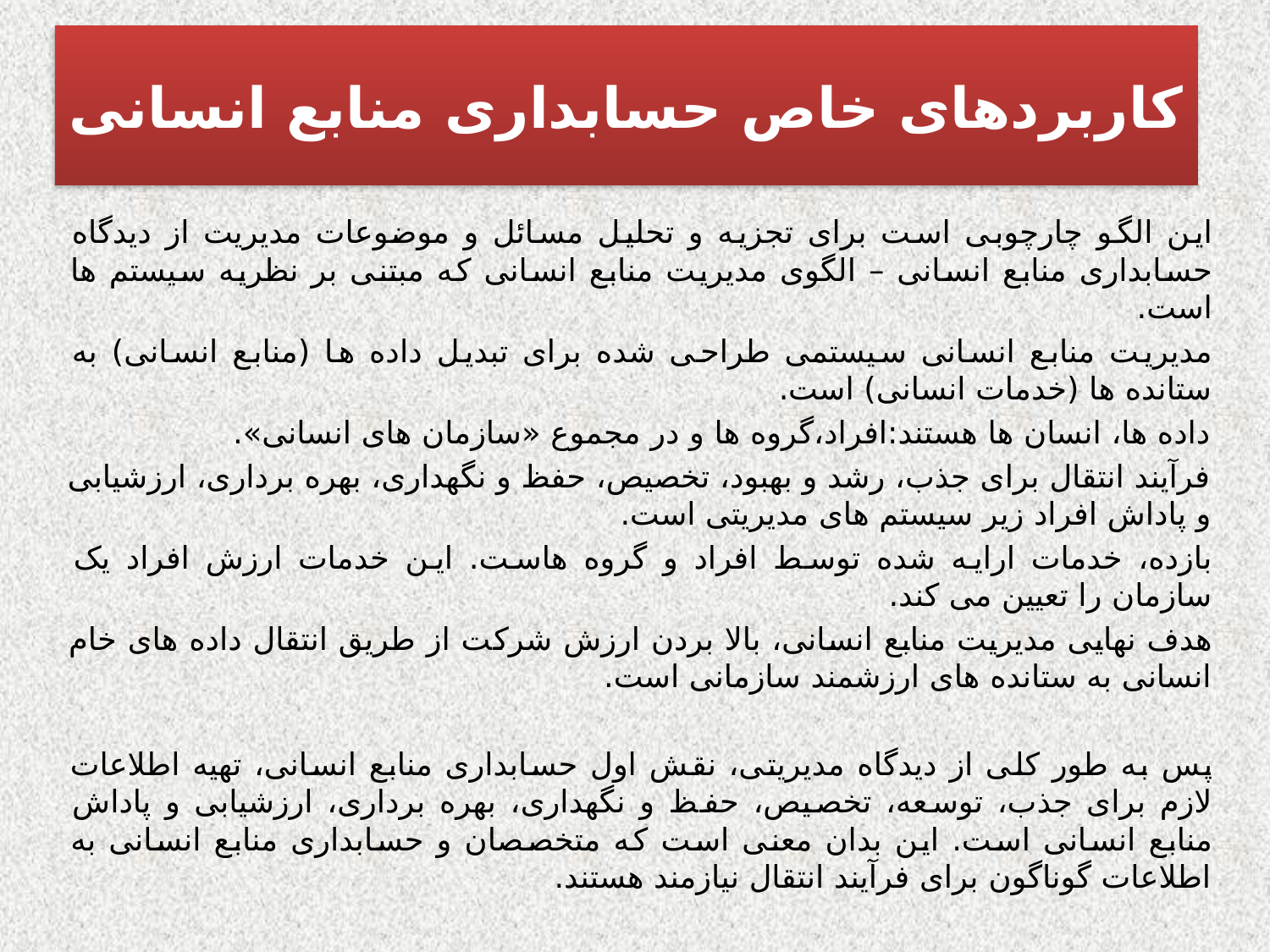

کاربردهای خاص حسابداری منابع انسانی
این الگو چارچوبی است برای تجزیه و تحلیل مسائل و موضوعات مدیریت از دیدگاه حسابداری منابع انسانی – الگوی مدیریت منابع انسانی که مبتنی بر نظریه سیستم ها است.
مدیریت منابع انسانی سیستمی طراحی شده برای تبدیل داده ها (منابع انسانی) به ستانده ها (خدمات انسانی) است.
داده ها، انسان ها هستند:افراد،گروه ها و در مجموع «سازمان های انسانی».
فرآیند انتقال برای جذب، رشد و بهبود، تخصیص، حفظ و نگهداری، بهره برداری، ارزشیابی و پاداش افراد زیر سیستم های مدیریتی است.
بازده، خدمات ارایه شده توسط افراد و گروه هاست. این خدمات ارزش افراد یک سازمان را تعیین می کند.
هدف نهایی مدیریت منابع انسانی، بالا بردن ارزش شرکت از طریق انتقال داده های خام انسانی به ستانده های ارزشمند سازمانی است.

پس به طور کلی از دیدگاه مدیریتی، نقش اول حسابداری منابع انسانی، تهیه اطلاعات لازم برای جذب، توسعه، تخصیص، حفظ و نگهداری، بهره برداری، ارزشیابی و پاداش منابع انسانی است. این بدان معنی است که متخصصان و حسابداری منابع انسانی به اطلاعات گوناگون برای فرآیند انتقال نیازمند هستند.